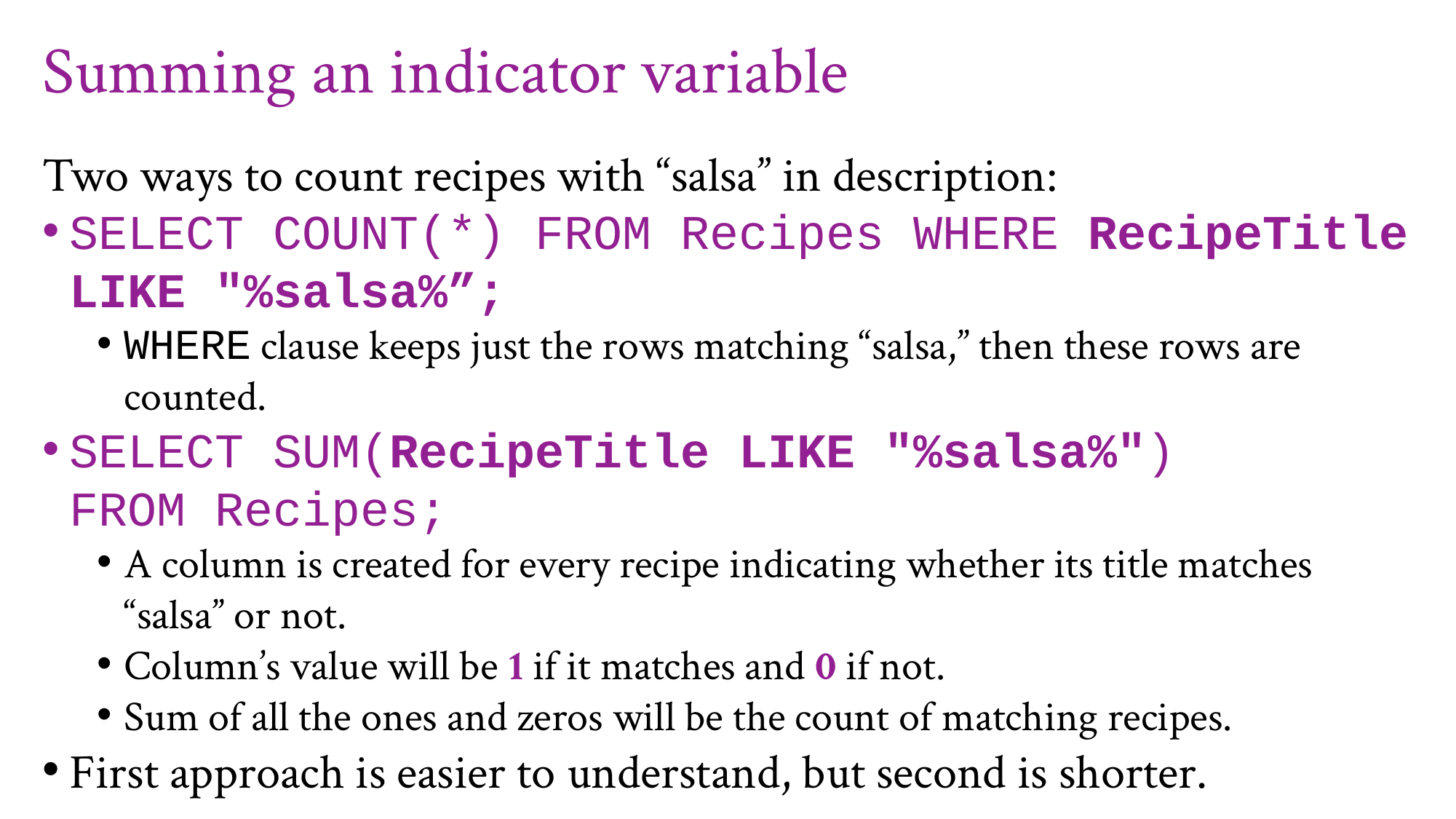

# Summing an indicator variable
Two ways to count recipes with “salsa” in description:
SELECT COUNT(*) FROM Recipes WHERE RecipeTitle LIKE "%salsa%”;
WHERE clause keeps just the rows matching “salsa,” then these rows are counted.
SELECT SUM(RecipeTitle LIKE "%salsa%")
FROM Recipes;
A column is created for every recipe indicating whether its title matches “salsa” or not.
Column’s value will be 1 if it matches and 0 if not.
Sum of all the ones and zeros will be the count of matching recipes.
First approach is easier to understand, but second is shorter.